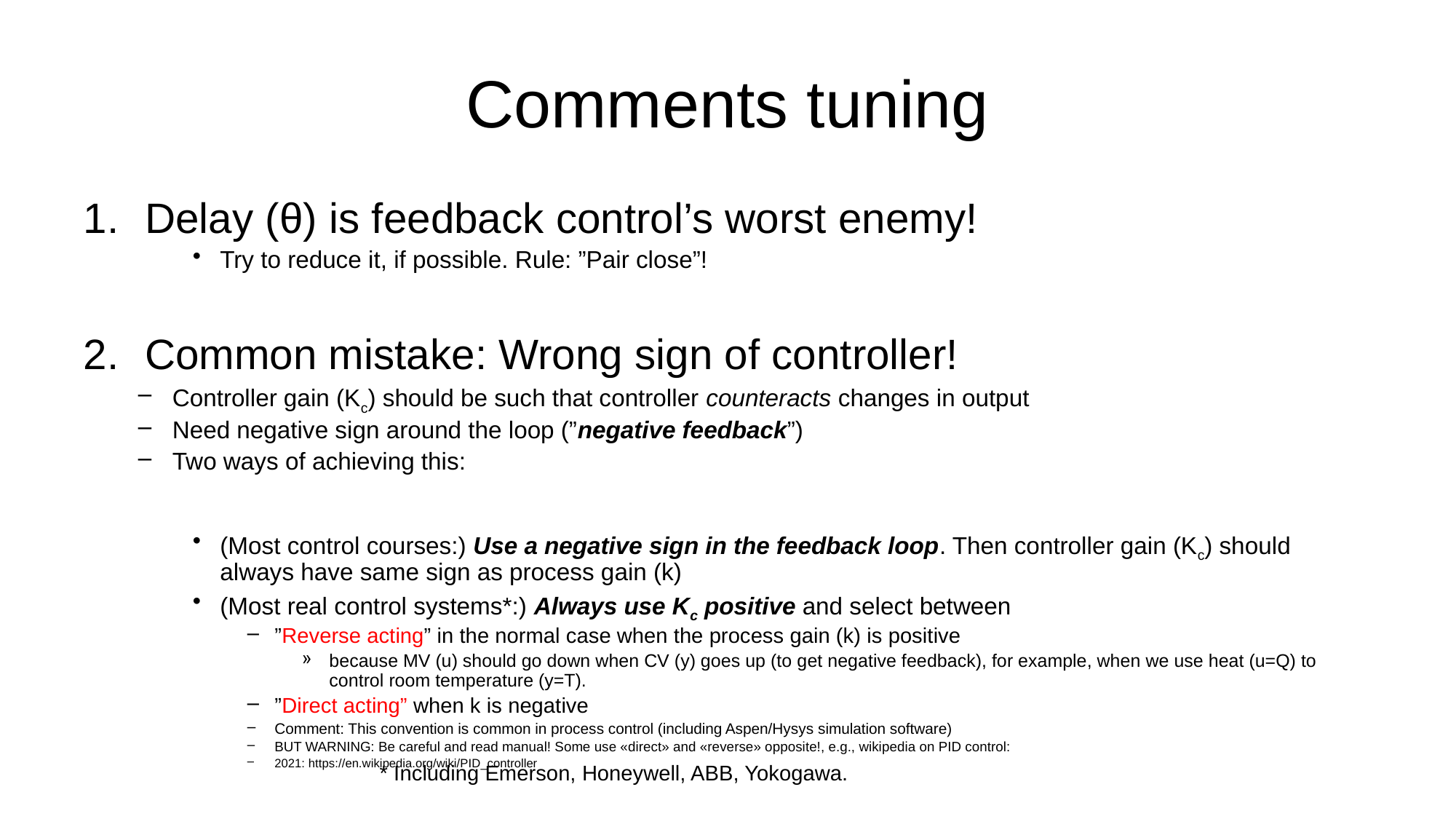

# Comments tuning
Delay (θ) is feedback control’s worst enemy!
Try to reduce it, if possible. Rule: ”Pair close”!

Common mistake: Wrong sign of controller!
Controller gain (Kc) should be such that controller counteracts changes in output
Need negative sign around the loop (”negative feedback”)
Two ways of achieving this:

(Most control courses:) Use a negative sign in the feedback loop. Then controller gain (Kc) should always have same sign as process gain (k)
(Most real control systems*:) Always use Kc positive and select between
”Reverse acting” in the normal case when the process gain (k) is positive
because MV (u) should go down when CV (y) goes up (to get negative feedback), for example, when we use heat (u=Q) to control room temperature (y=T).
”Direct acting” when k is negative
Comment: This convention is common in process control (including Aspen/Hysys simulation software)
BUT WARNING: Be careful and read manual! Some use «direct» and «reverse» opposite!, e.g., wikipedia on PID control:
2021: https://en.wikipedia.org/wiki/PID_controller
* Including Emerson, Honeywell, ABB, Yokogawa.